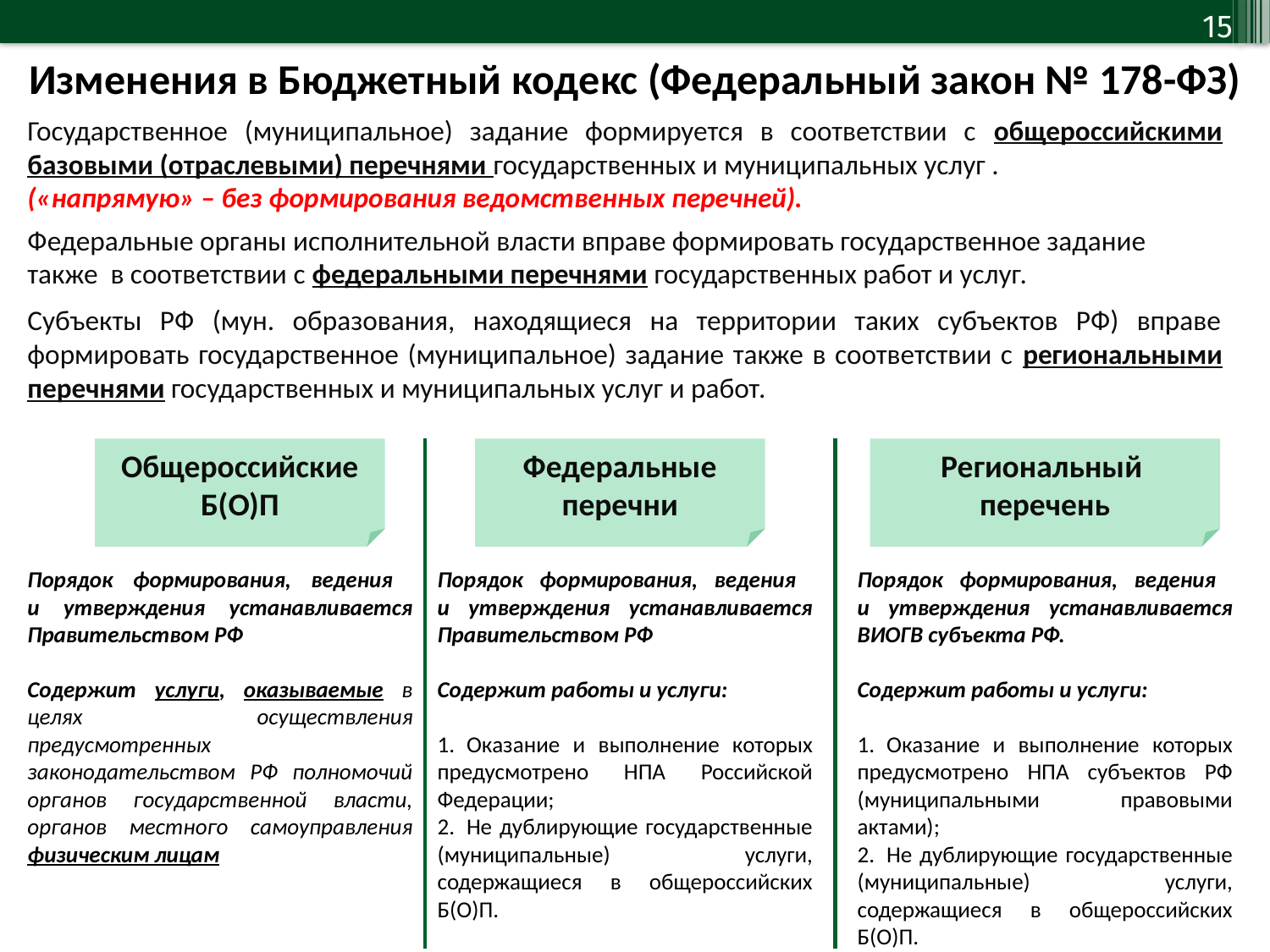

Изменения в Бюджетный кодекс (Федеральный закон № 178-ФЗ)

Государственное (муниципальное) задание формируется в соответствии с общероссийскими базовыми (отраслевыми) перечнями государственных и муниципальных услуг .
(«напрямую» – без формирования ведомственных перечней).
Федеральные органы исполнительной власти вправе формировать государственное задание также  в соответствии с федеральными перечнями государственных работ и услуг.
Субъекты РФ (мун. образования, находящиеся на территории таких субъектов РФ) вправе формировать государственное (муниципальное) задание также в соответствии с региональными перечнями государственных и муниципальных услуг и работ.
Региональный
перечень
Федеральные перечни
Общероссийские Б(О)П
Порядок формирования, ведения
и утверждения устанавливается Правительством РФ

Содержит услуги, оказываемые в целях осуществления предусмотренных законодательством РФ полномочий органов государственной власти, органов местного самоуправления физическим лицам
Порядок формирования, ведения
и утверждения устанавливается Правительством РФ

Содержит работы и услуги:

1.1Оказание и выполнение которых предусмотрено НПА Российской Федерации;
2.2Не дублирующие государственные (муниципальные) услуги, содержащиеся в общероссийских Б(О)П.

Порядок формирования, ведения
и утверждения устанавливается ВИОГВ субъекта РФ.

Содержит работы и услуги:

1.1Оказание и выполнение которых предусмотрено НПА субъектов РФ (муниципальными правовыми актами);
2.2Не дублирующие государственные (муниципальные) услуги, содержащиеся в общероссийских Б(О)П.